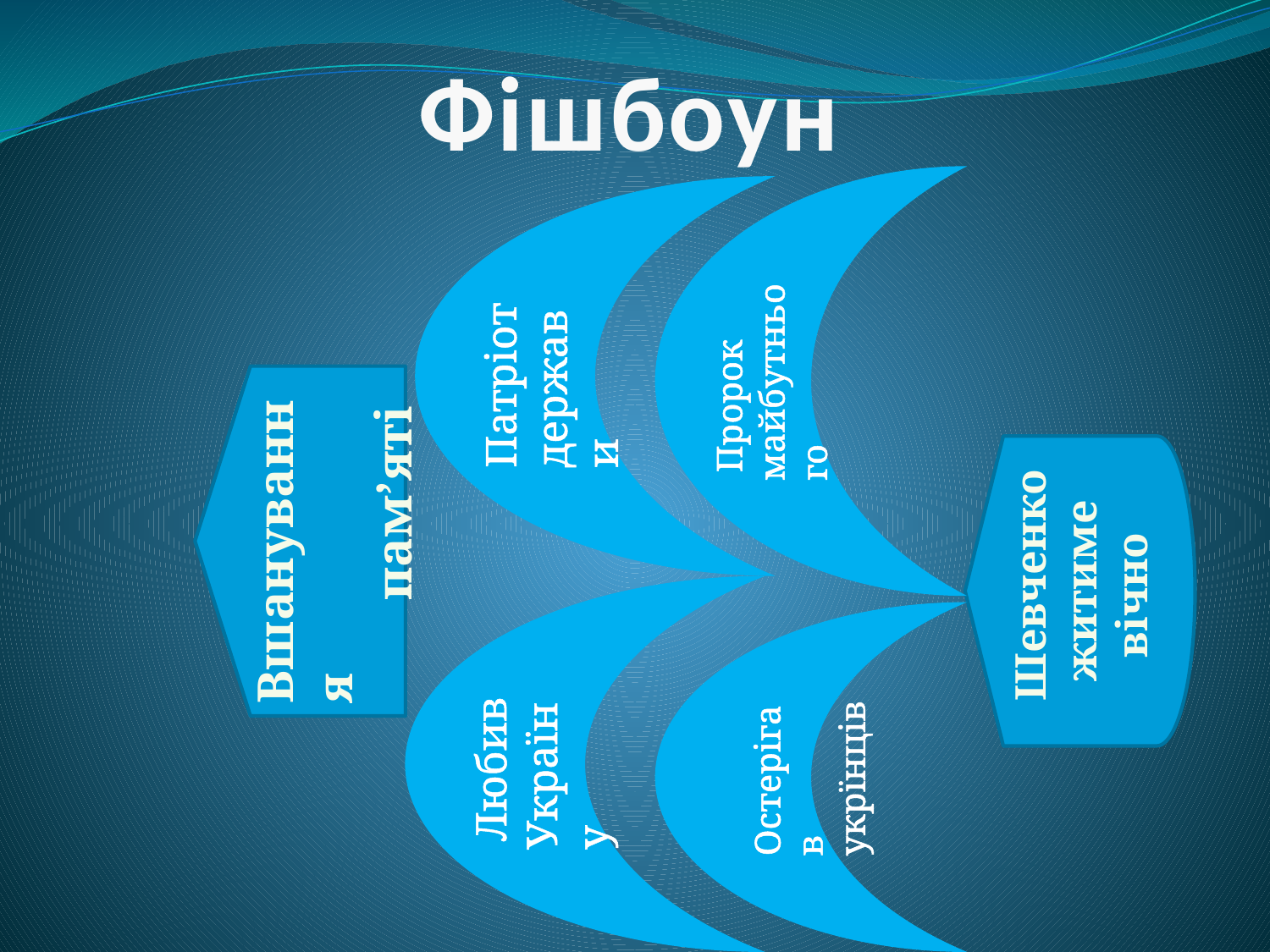

# Фішбоун
 Пророк
майбутнього
Патріот держави
       Вшанування
        пам’яті
 Шевченко житиме вічно
 Любив Україну
 Остерігав  укрїнців